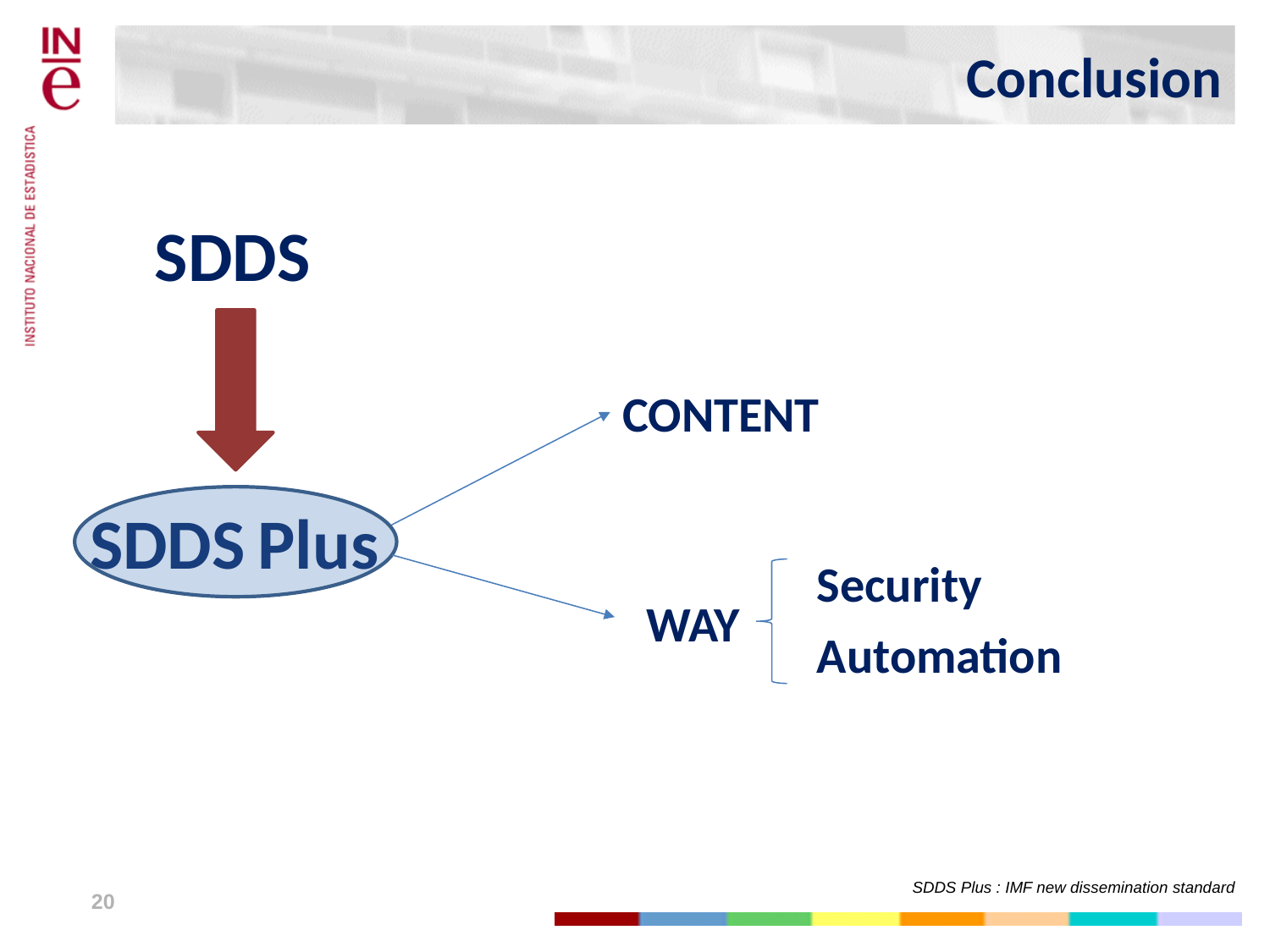

# Conclusion
SDDS

CONTENT

SDDS Plus

Security

  WAY
Automation
20